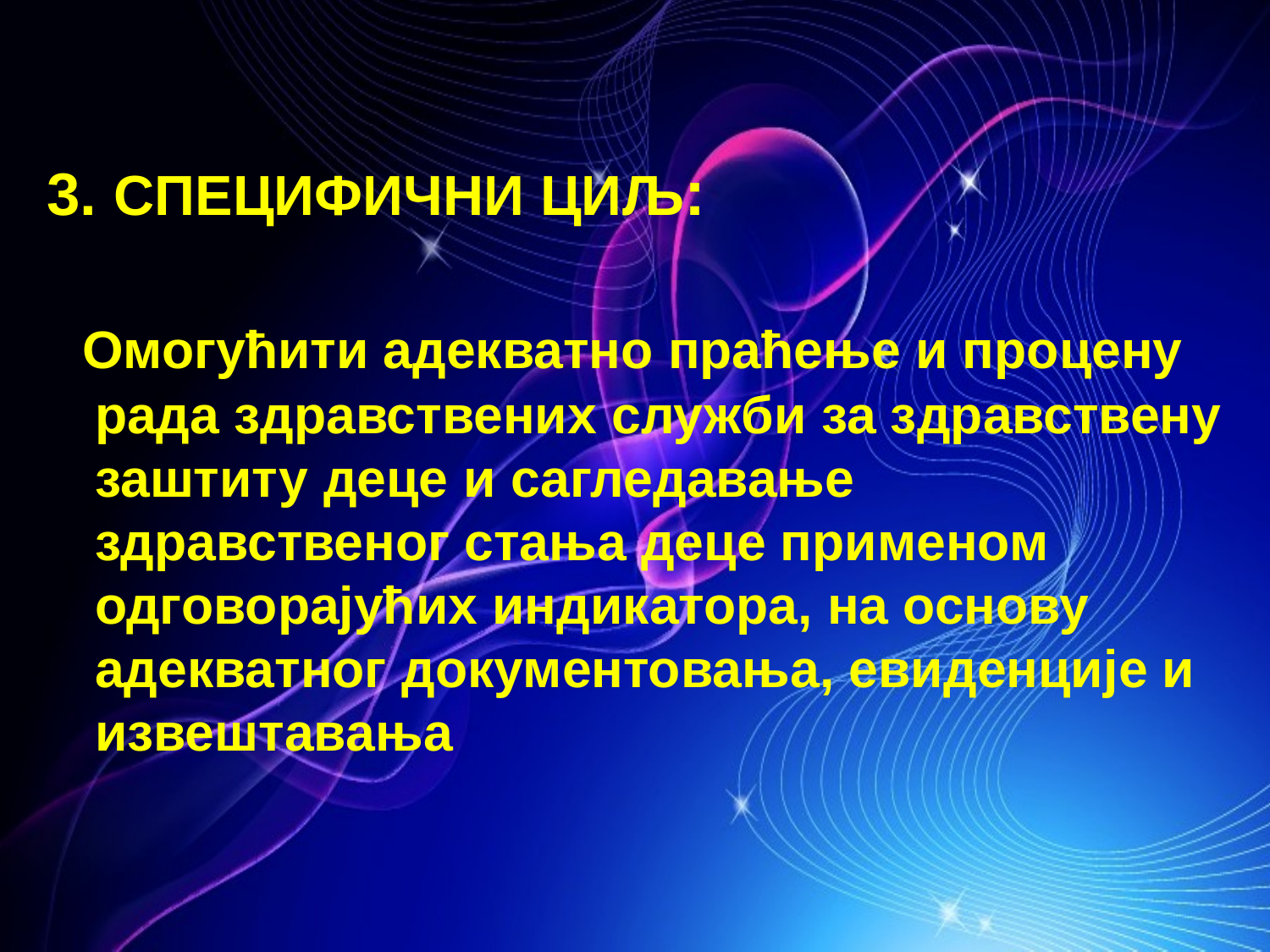

3. СПЕЦИФИЧНИ ЦИЉ:

  Омогућити адекватно праћење и процену рада здравствених служби за здравствену заштиту деце и сагледавање здравственог стања деце применом одговорајућих индикатора, на основу адекватног документовања, евиденције и извештавања